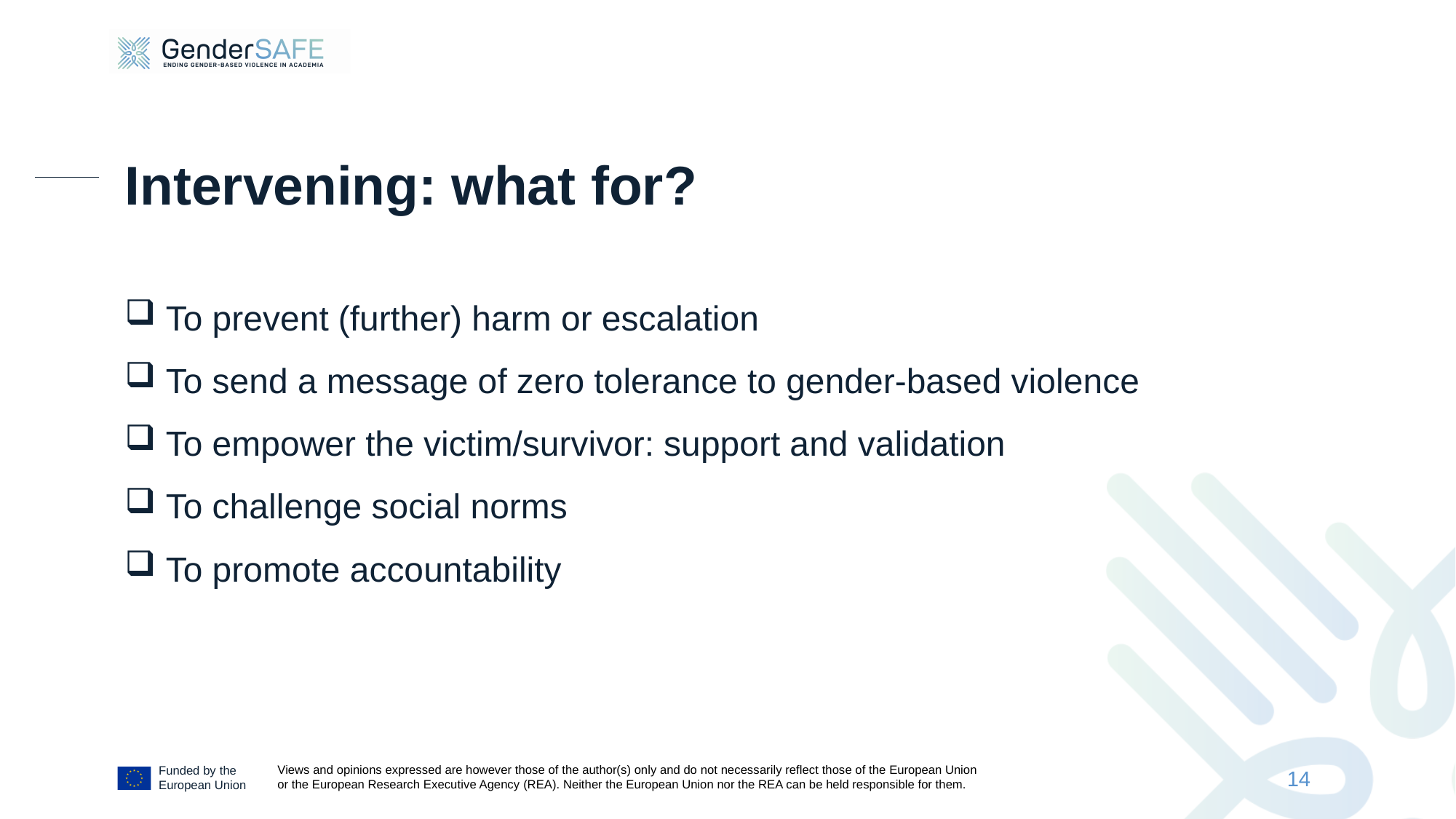

# Intervening: what for?
To prevent (further) harm or escalation
To send a message of zero tolerance to gender-based violence
To empower the victim/survivor: support and validation
To challenge social norms
To promote accountability
14